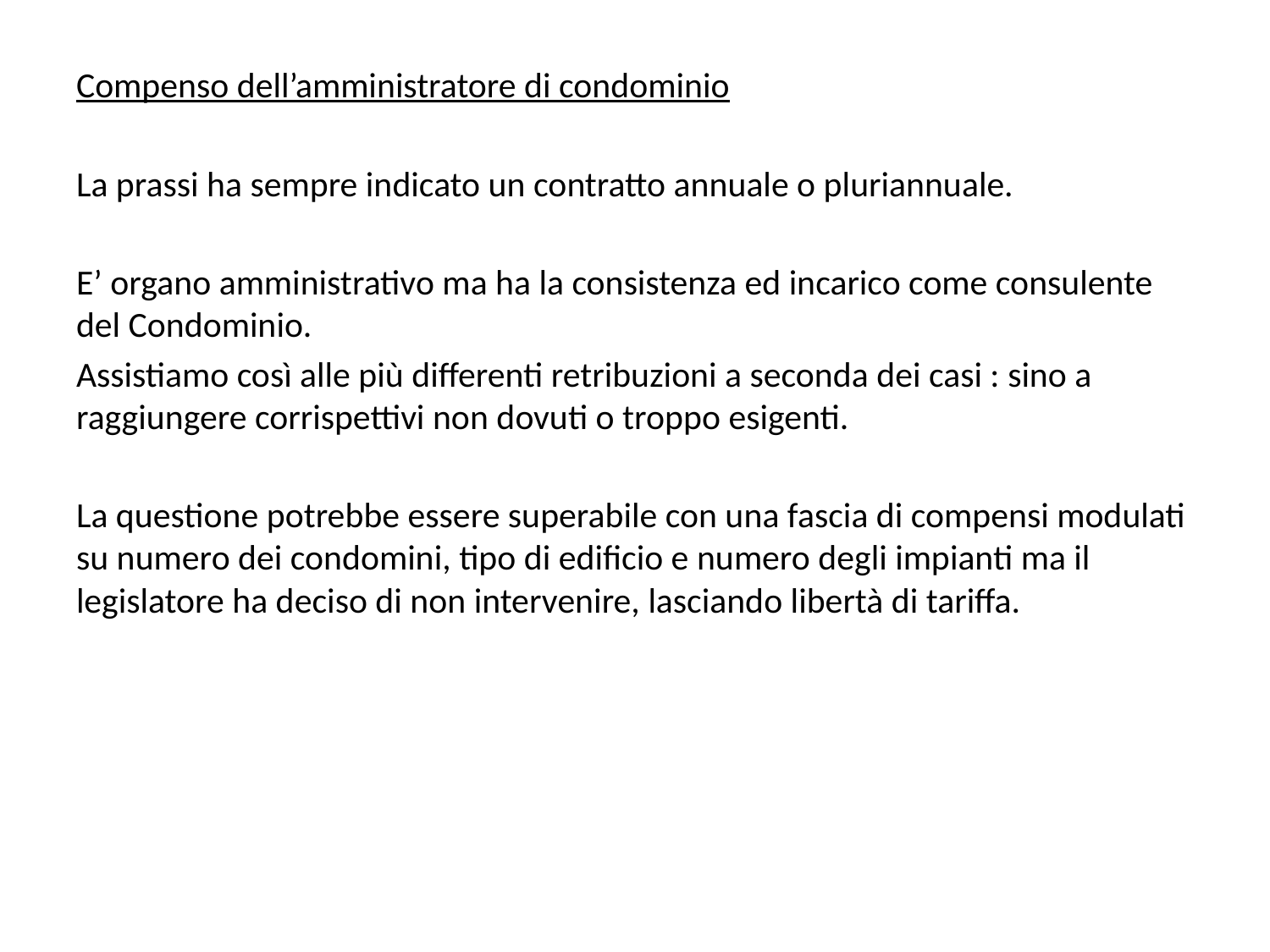

Compenso dell’amministratore di condominio

La prassi ha sempre indicato un contratto annuale o pluriannuale.

E’ organo amministrativo ma ha la consistenza ed incarico come consulente del Condominio.
Assistiamo così alle più differenti retribuzioni a seconda dei casi : sino a raggiungere corrispettivi non dovuti o troppo esigenti.

La questione potrebbe essere superabile con una fascia di compensi modulati su numero dei condomini, tipo di edificio e numero degli impianti ma il legislatore ha deciso di non intervenire, lasciando libertà di tariffa.